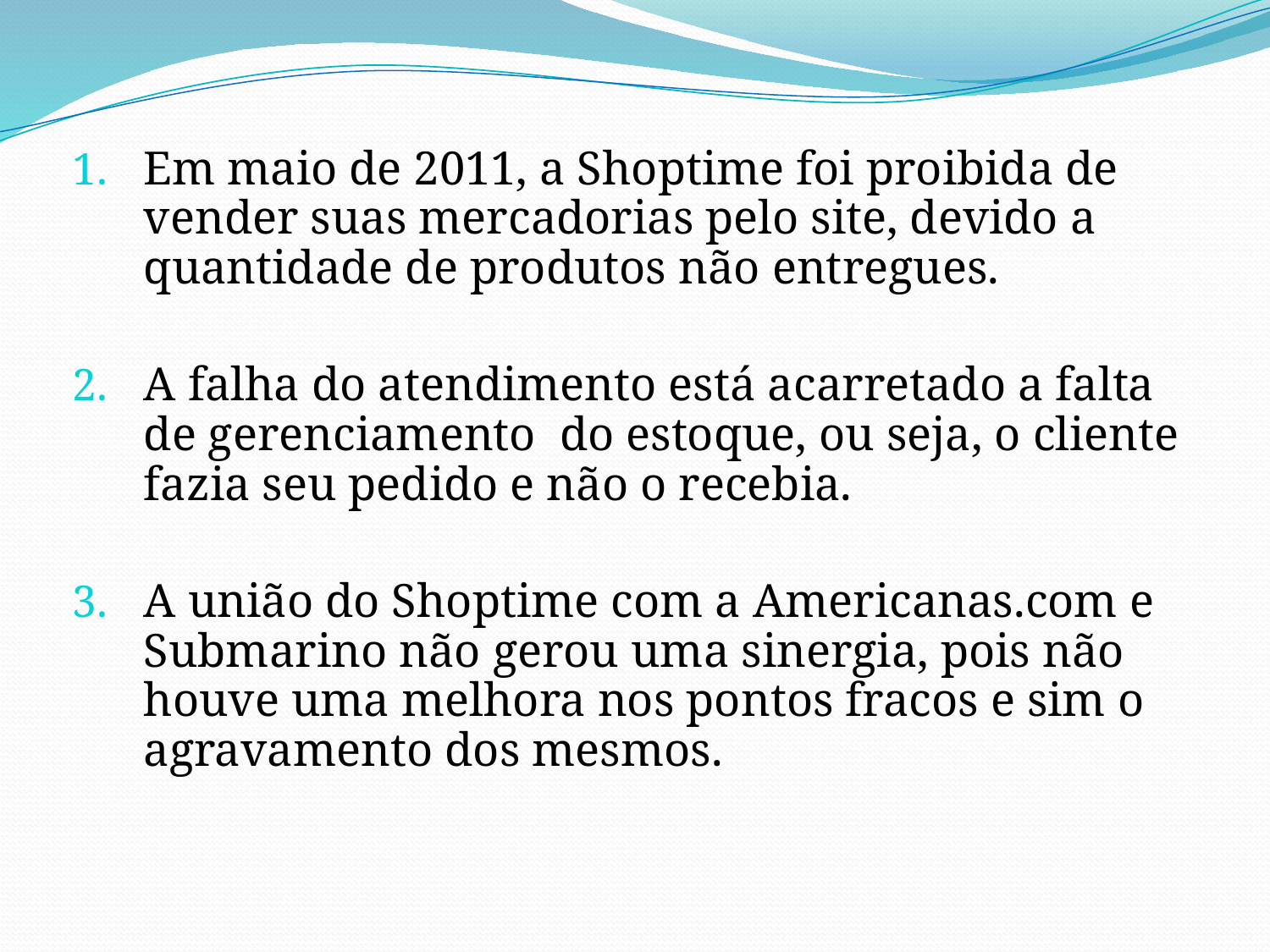

Em maio de 2011, a Shoptime foi proibida de vender suas mercadorias pelo site, devido a quantidade de produtos não entregues.

A falha do atendimento está acarretado a falta de gerenciamento  do estoque, ou seja, o cliente fazia seu pedido e não o recebia.

A união do Shoptime com a Americanas.com e Submarino não gerou uma sinergia, pois não houve uma melhora nos pontos fracos e sim o agravamento dos mesmos.